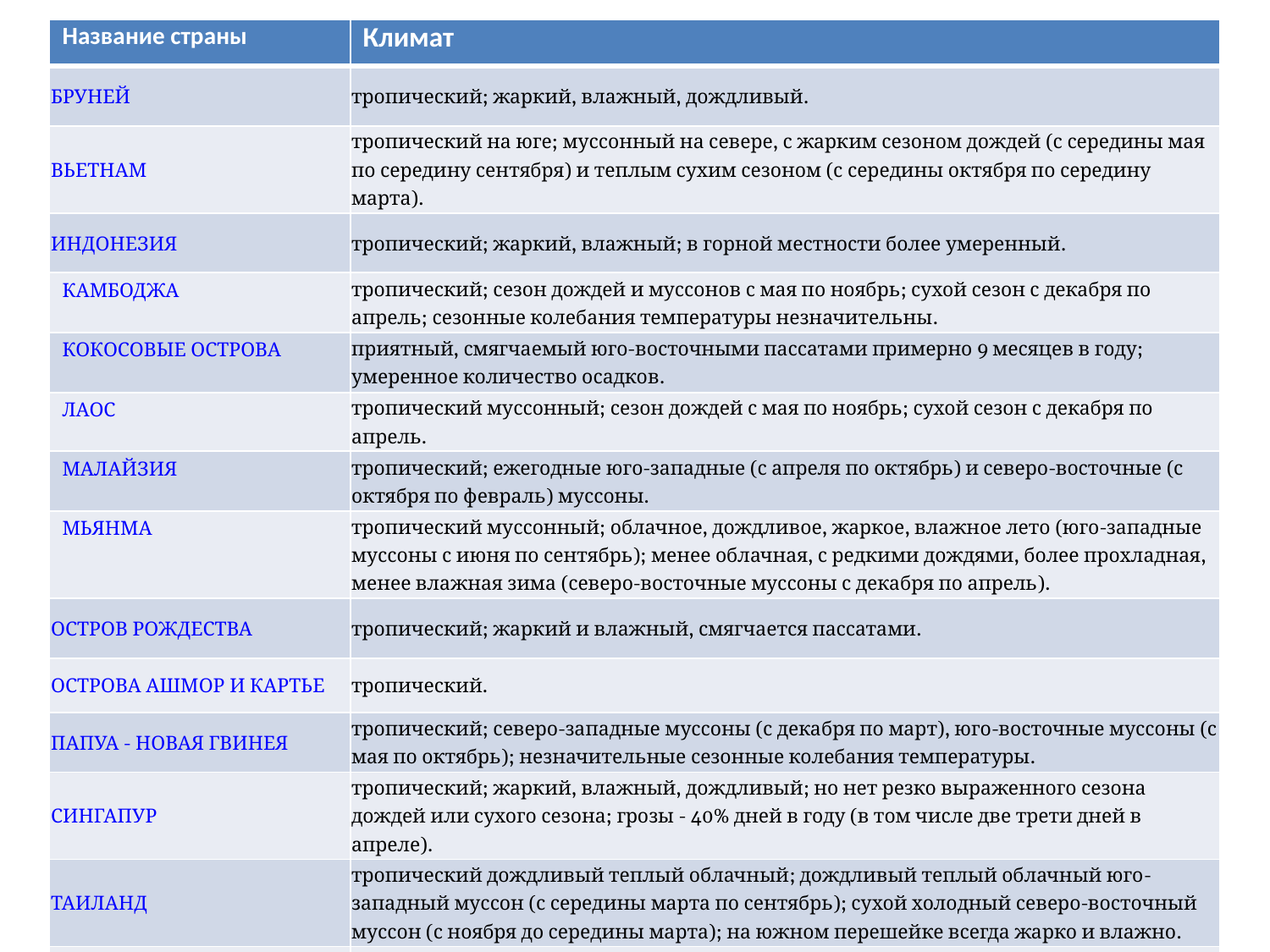

| Название страны | Климат |
| --- | --- |
| БРУНЕЙ | тропический; жаркий, влажный, дождливый. |
| ВЬЕТНАМ | тропический на юге; муссонный на севере, с жарким сезоном дождей (с середины мая по середину сентября) и теплым сухим сезоном (с середины октября по середину марта). |
| ИНДОНЕЗИЯ | тропический; жаркий, влажный; в горной местности более умеренный. |
| КАМБОДЖА | тропический; сезон дождей и муссонов с мая по ноябрь; сухой сезон с декабря по апрель; сезонные колебания температуры незначительны. |
| КОКОСОВЫЕ ОСТРОВА | приятный, смягчаемый юго-восточными пассатами примерно 9 месяцев в году; умеренное количество осадков. |
| ЛАОС | тропический муссонный; сезон дождей с мая по ноябрь; сухой сезон с декабря по апрель. |
| МАЛАЙЗИЯ | тропический; ежегодные юго-западные (с апреля по октябрь) и северо-восточные (с октября по февраль) муссоны. |
| МЬЯНМА | тропический муссонный; облачное, дождливое, жаркое, влажное лето (юго-западные муссоны с июня по сентябрь); менее облачная, с редкими дождями, более прохладная, менее влажная зима (северо-восточные муссоны с декабря по апрель). |
| ОСТРОВ РОЖДЕСТВА | тропический; жаркий и влажный, смягчается пассатами. |
| ОСТРОВА АШМОР И КАРТЬЕ | тропический. |
| ПАПУА - НОВАЯ ГВИНЕЯ | тропический; северо-западные муссоны (с декабря по март), юго-восточные муссоны (с мая по октябрь); незначительные сезонные колебания температуры. |
| СИНГАПУР | тропический; жаркий, влажный, дождливый; но нет резко выраженного сезона дождей или сухого сезона; грозы - 40% дней в году (в том числе две трети дней в апреле). |
| ТАИЛАНД | тропический дождливый теплый облачный; дождливый теплый облачный юго-западный муссон (с середины марта по сентябрь); сухой холодный северо-восточный муссон (с ноября до середины марта); на южном перешейке всегда жарко и влажно. |
| ФИЛИППИНЫ | тропический морской; северо-восточные муссоны (с ноября по апрель); юго-западные муссоны (с мая по октябрь). |